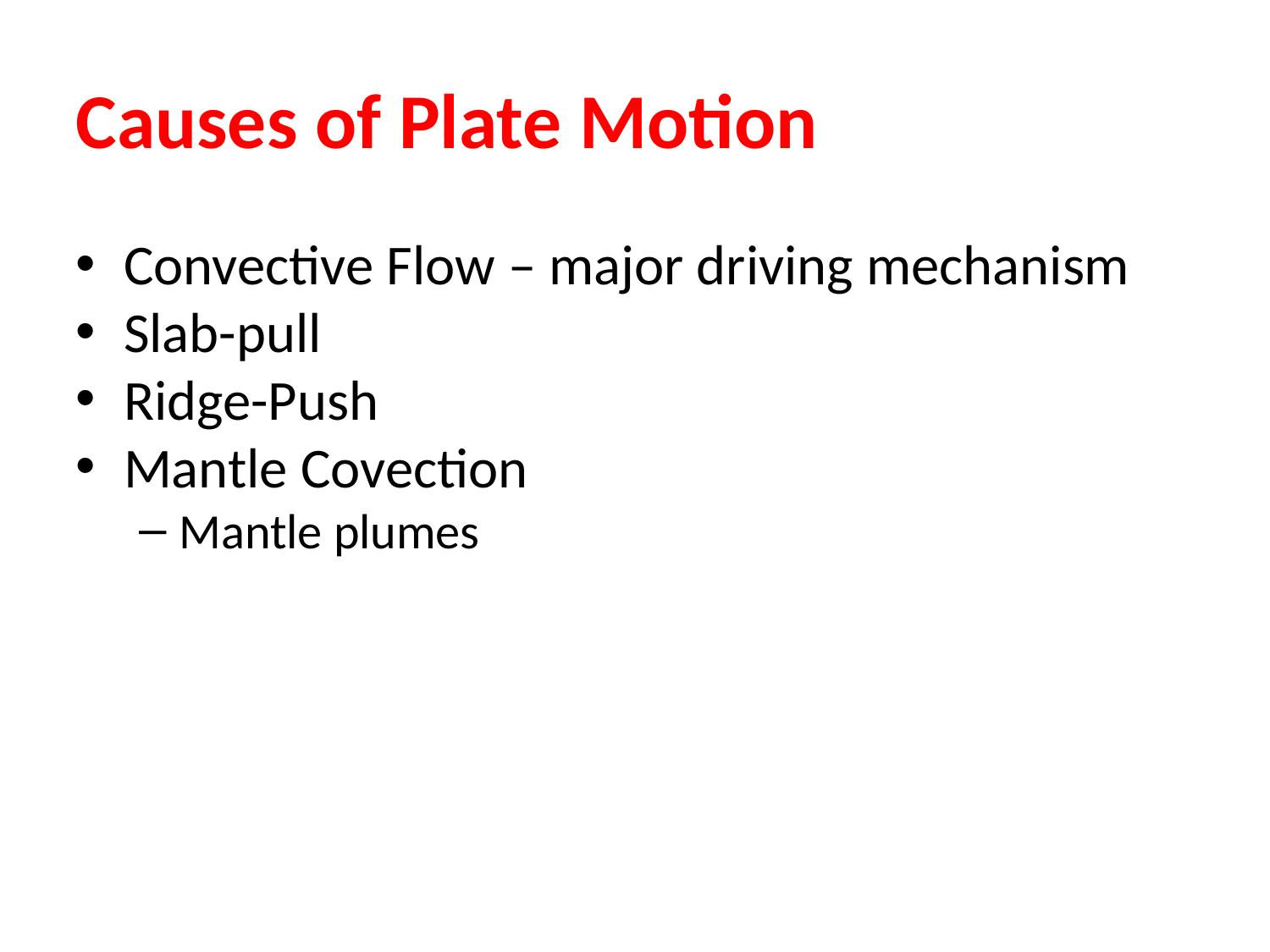

Causes of Plate Motion
Convective Flow – major driving mechanism
Slab-pull
Ridge-Push
Mantle Covection
Mantle plumes